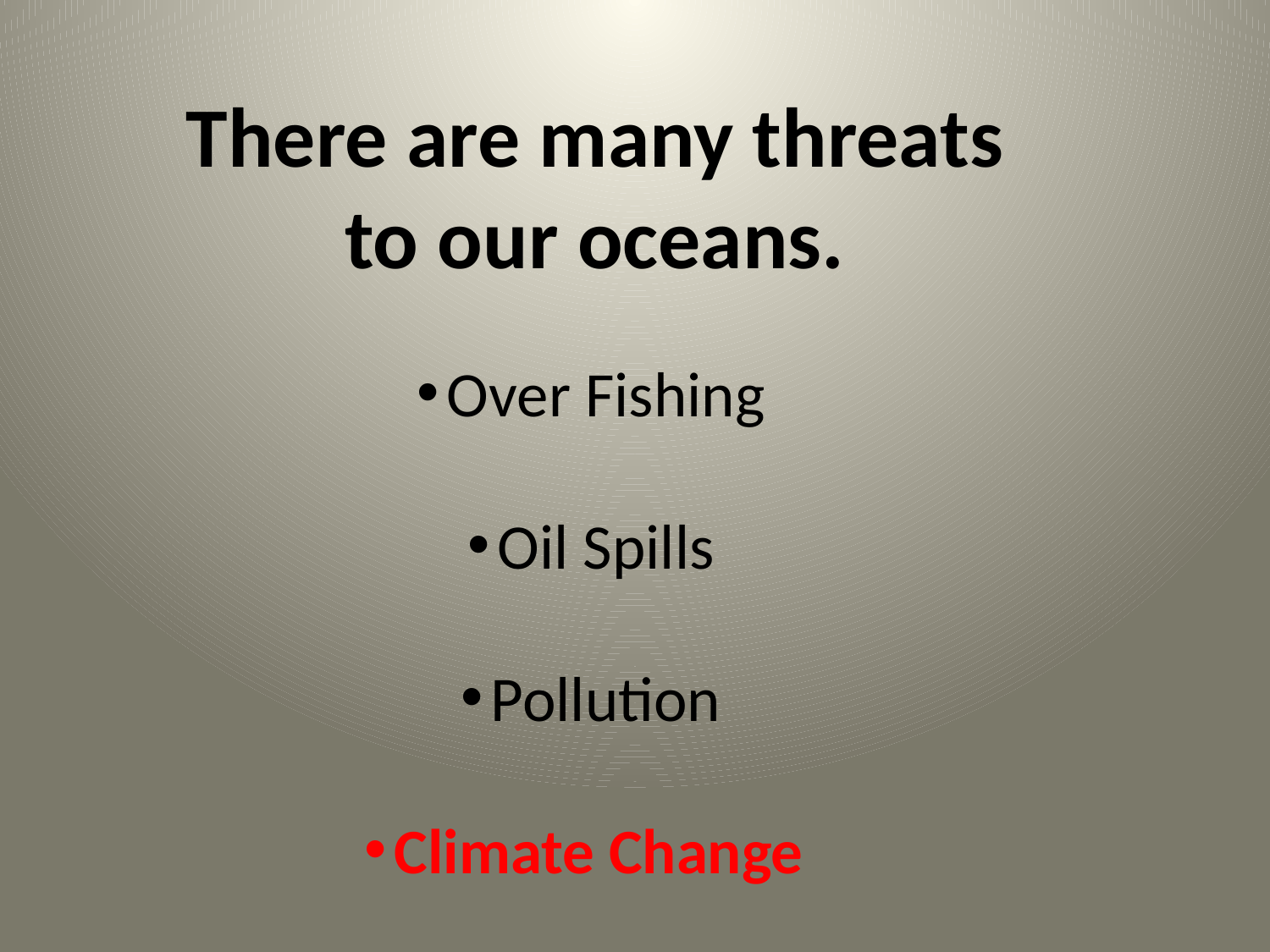

There are many threats to our oceans.

Over Fishing

Oil Spills

Pollution

Climate Change